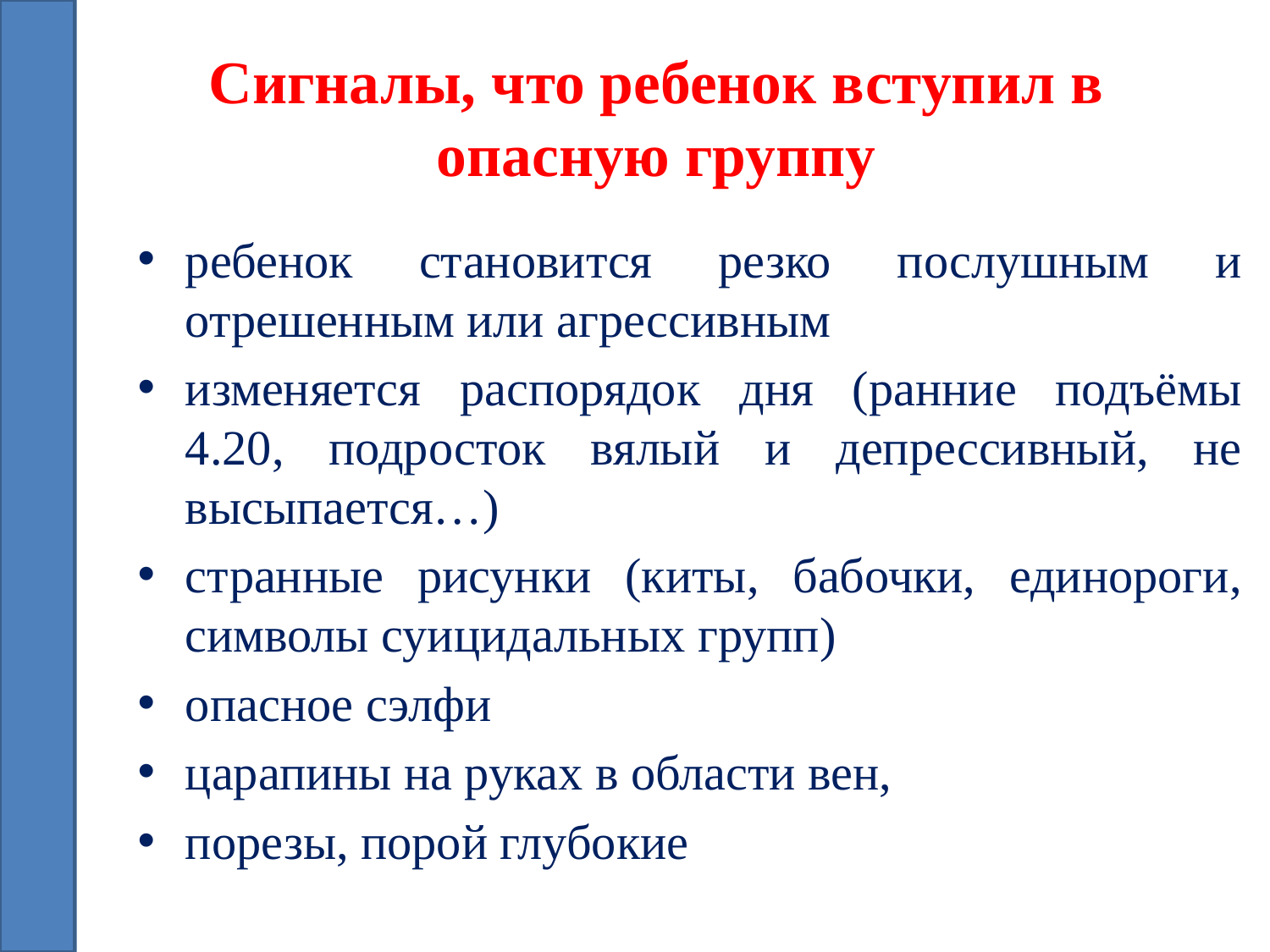

# Сигналы, что ребенок вступил в опасную группу
ребенок становится резко послушным и отрешенным или агрессивным
изменяется распорядок дня (ранние подъёмы 4.20, подросток вялый и депрессивный, не высыпается…)
странные рисунки (киты, бабочки, единороги, символы суицидальных групп)
опасное сэлфи
царапины на руках в области вен,
порезы, порой глубокие